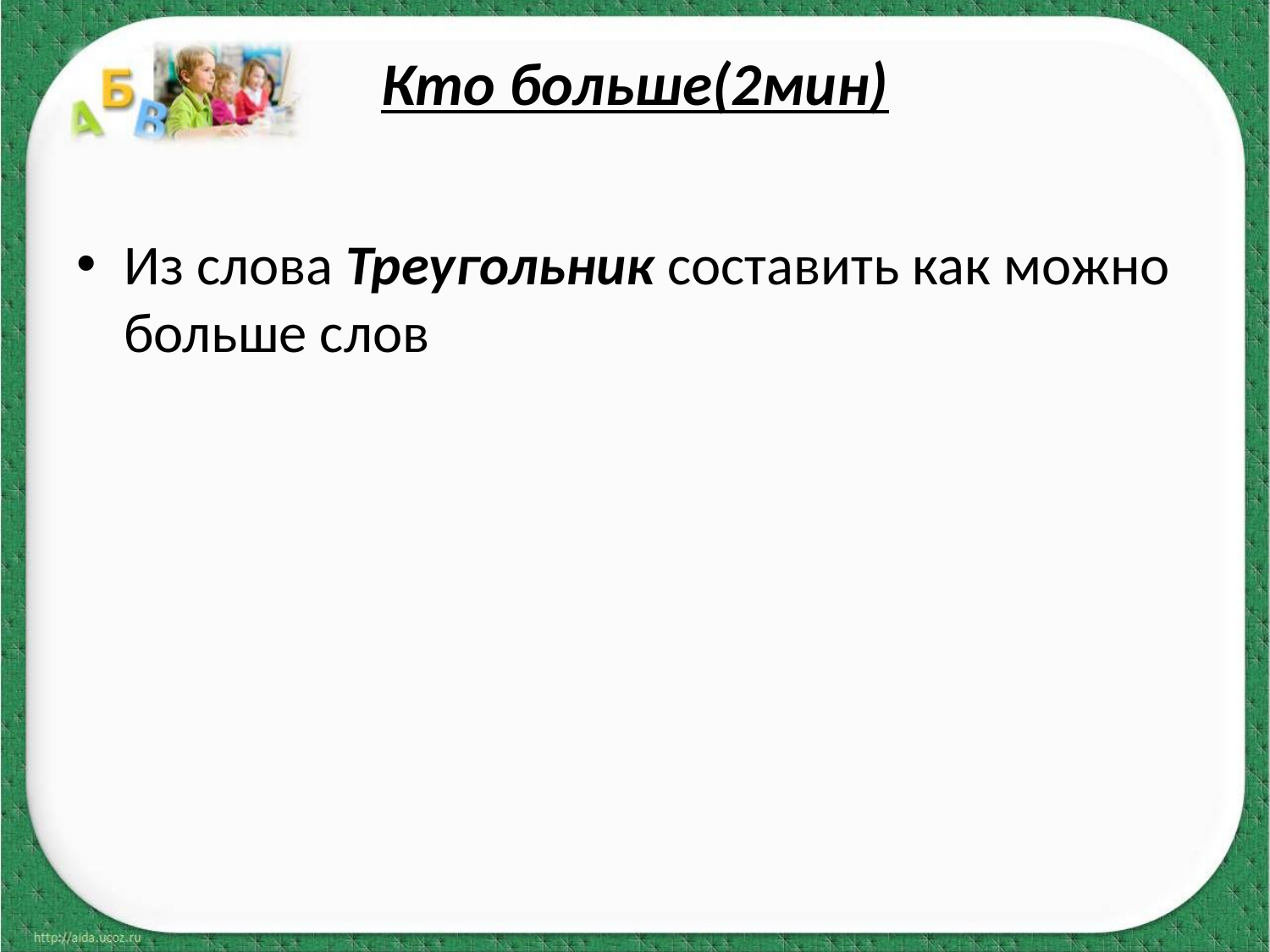

# Кто больше(2мин)
Из слова Треугольник составить как можно больше слов